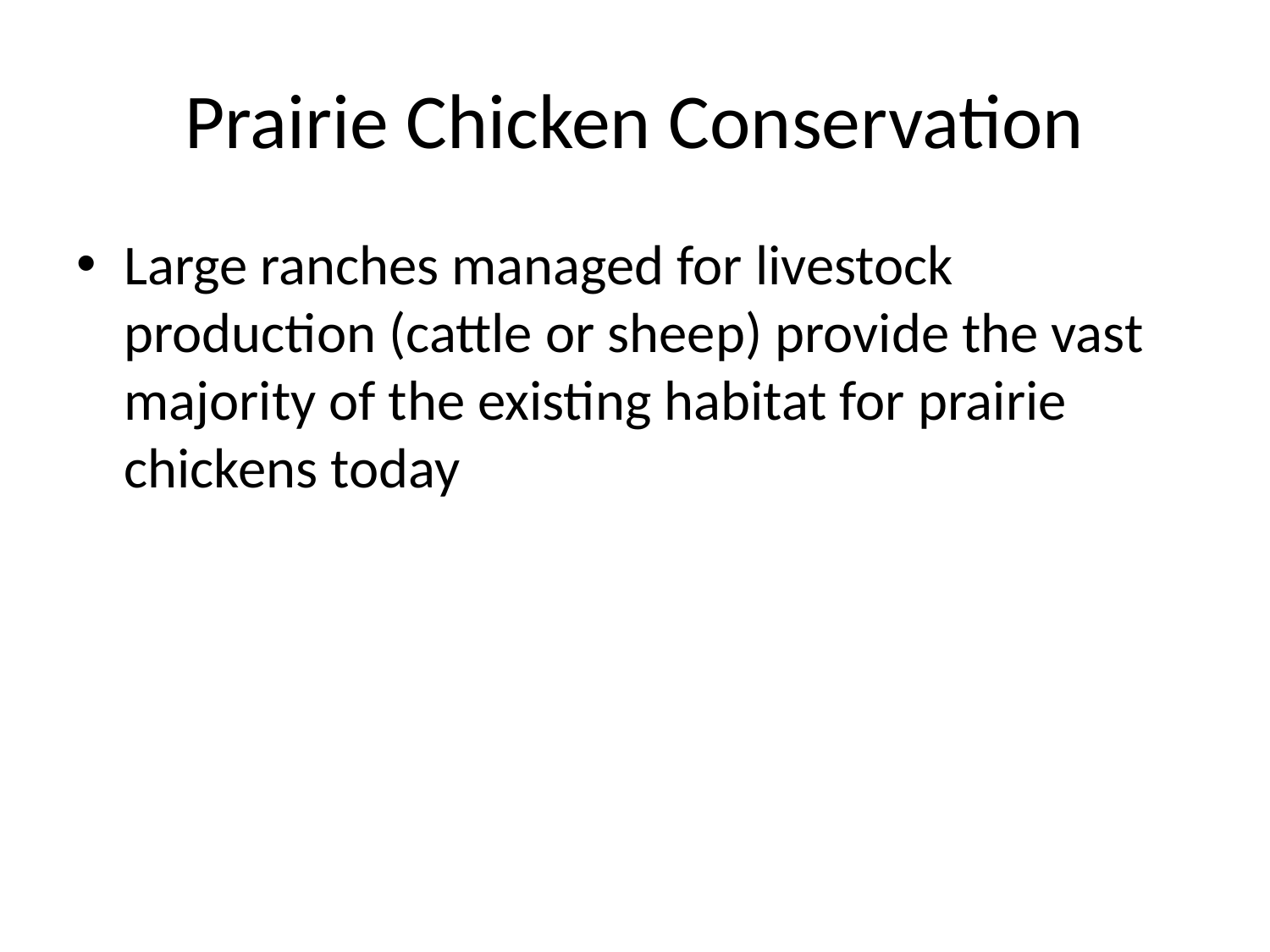

# Prairie Chicken Conservation
Large ranches managed for livestock production (cattle or sheep) provide the vast majority of the existing habitat for prairie chickens today